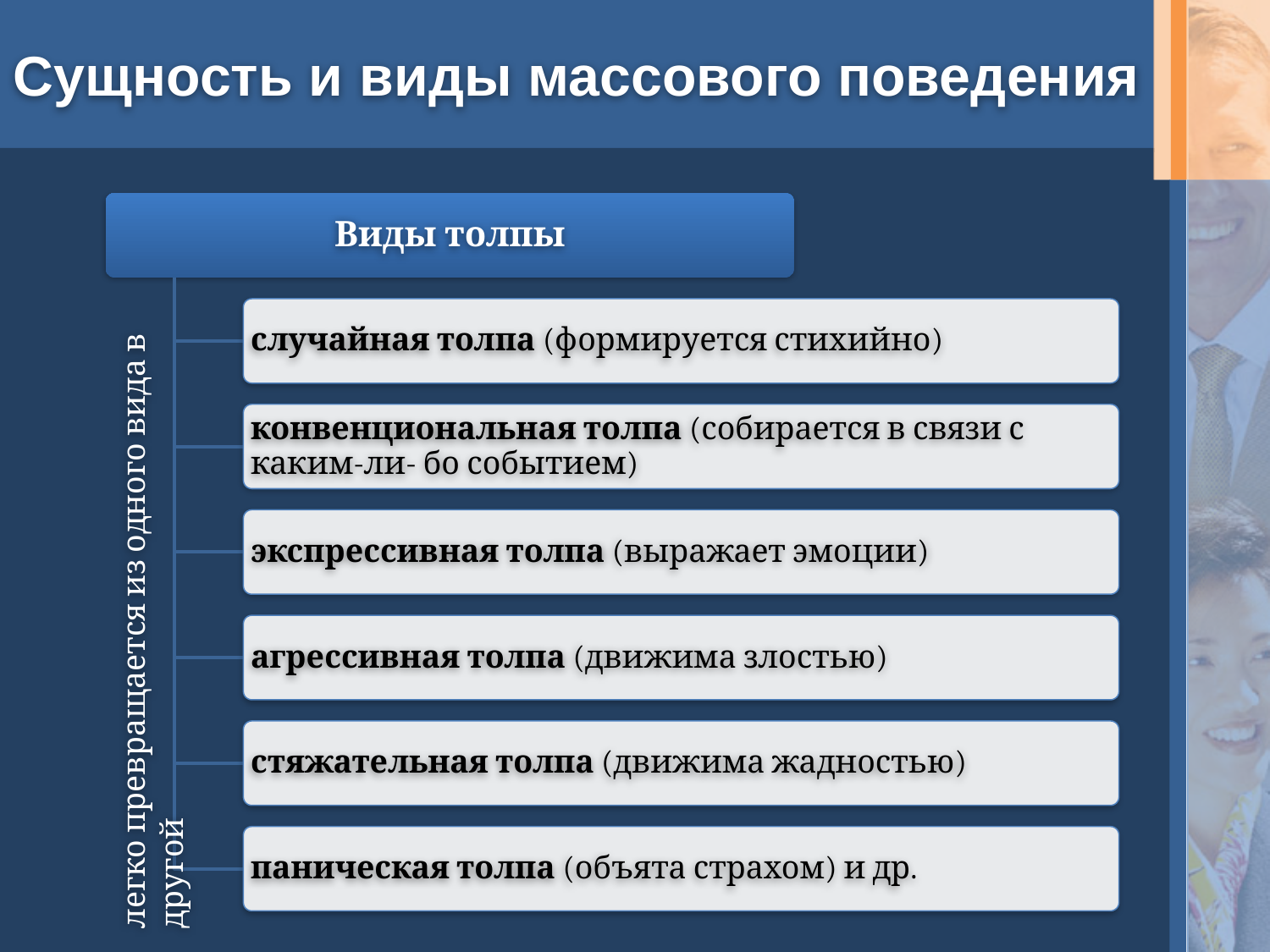

# Сущность и виды массового поведения

Виды толпы

случайная толпа (формируется стихийно)

конвенциональная толпа (собирается в связи с каким-ли- бо событием)

экспрессивная толпа (выражает эмоции)

агрессивная толпа (движима злостью)

стяжательная толпа (движима жадностью)

паническая толпа (объята страхом) и др.
легко превращается из одного вида в другой